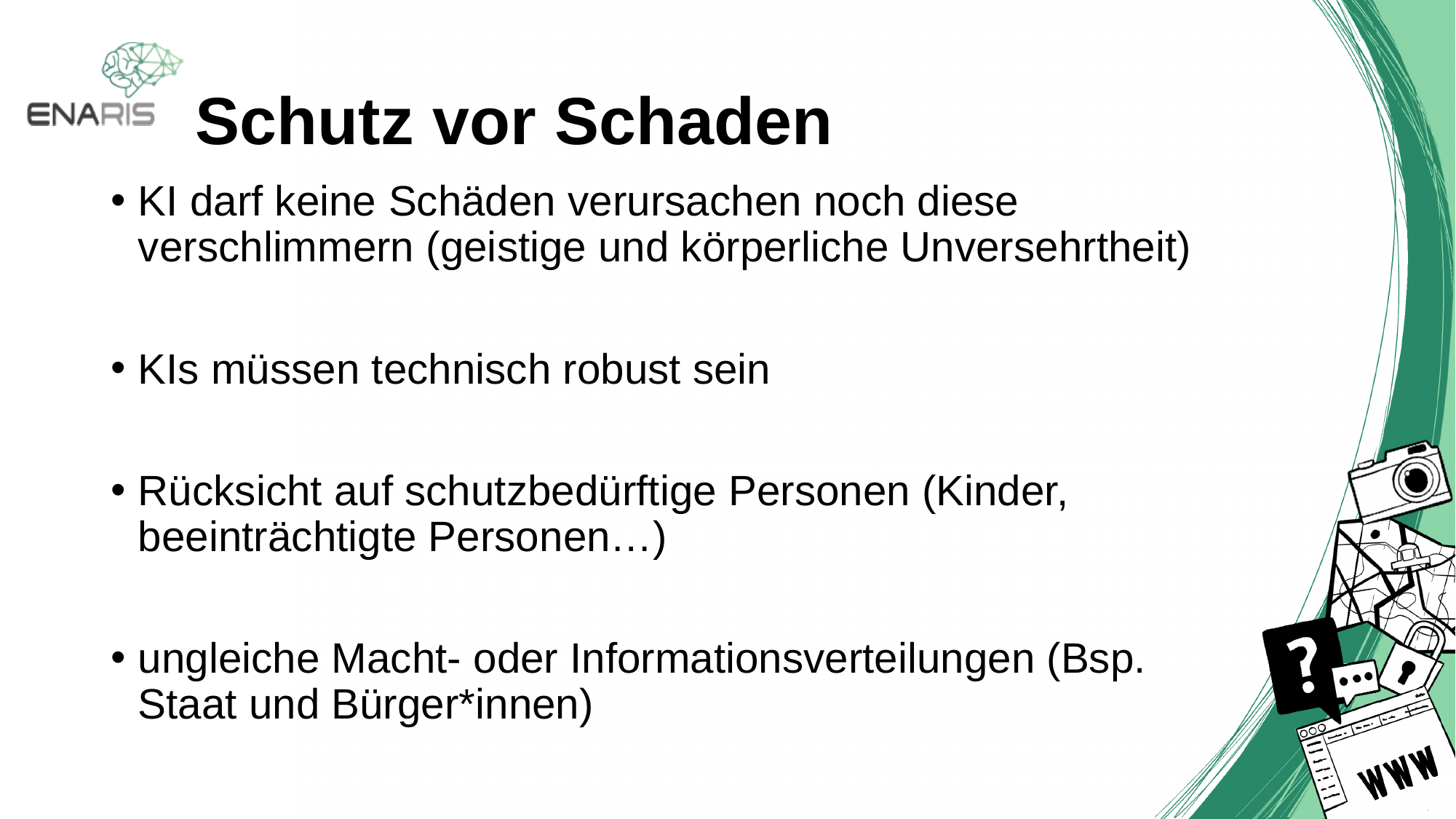

# Schutz vor Schaden
KI darf keine Schäden verursachen noch diese verschlimmern (geistige und körperliche Unversehrtheit)

KIs müssen technisch robust sein

Rücksicht auf schutzbedürftige Personen (Kinder, beeinträchtigte Personen…)

ungleiche Macht- oder Informationsverteilungen (Bsp. Staat und Bürger*innen)